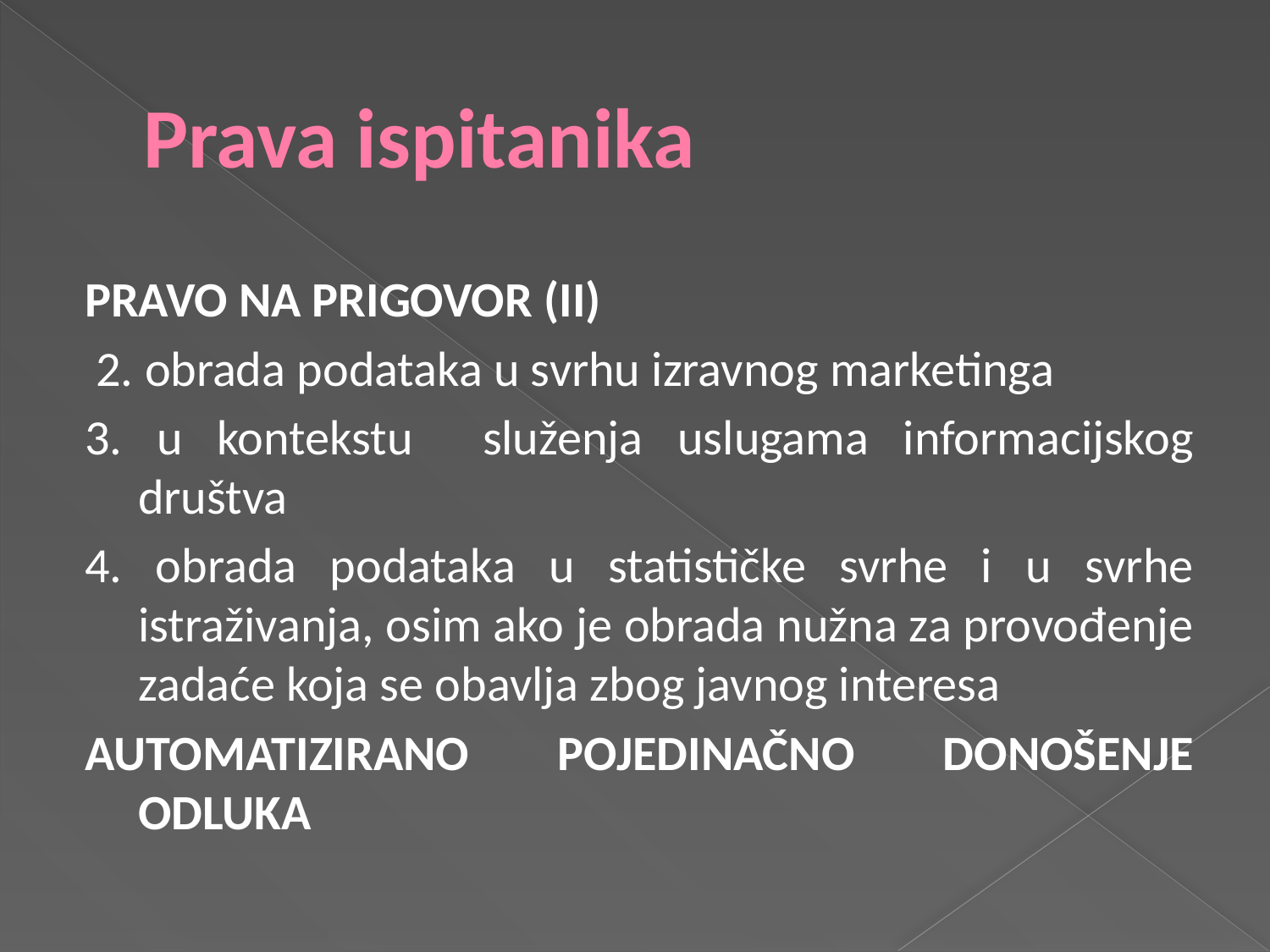

# Prava ispitanika
PRAVO NA PRIGOVOR (II)
 2. obrada podataka u svrhu izravnog marketinga
3. u kontekstu  služenja uslugama informacijskog društva
4. obrada podataka u statističke svrhe i u svrhe istraživanja, osim ako je obrada nužna za provođenje zadaće koja se obavlja zbog javnog interesa
AUTOMATIZIRANO POJEDINAČNO DONOŠENJE ODLUKA